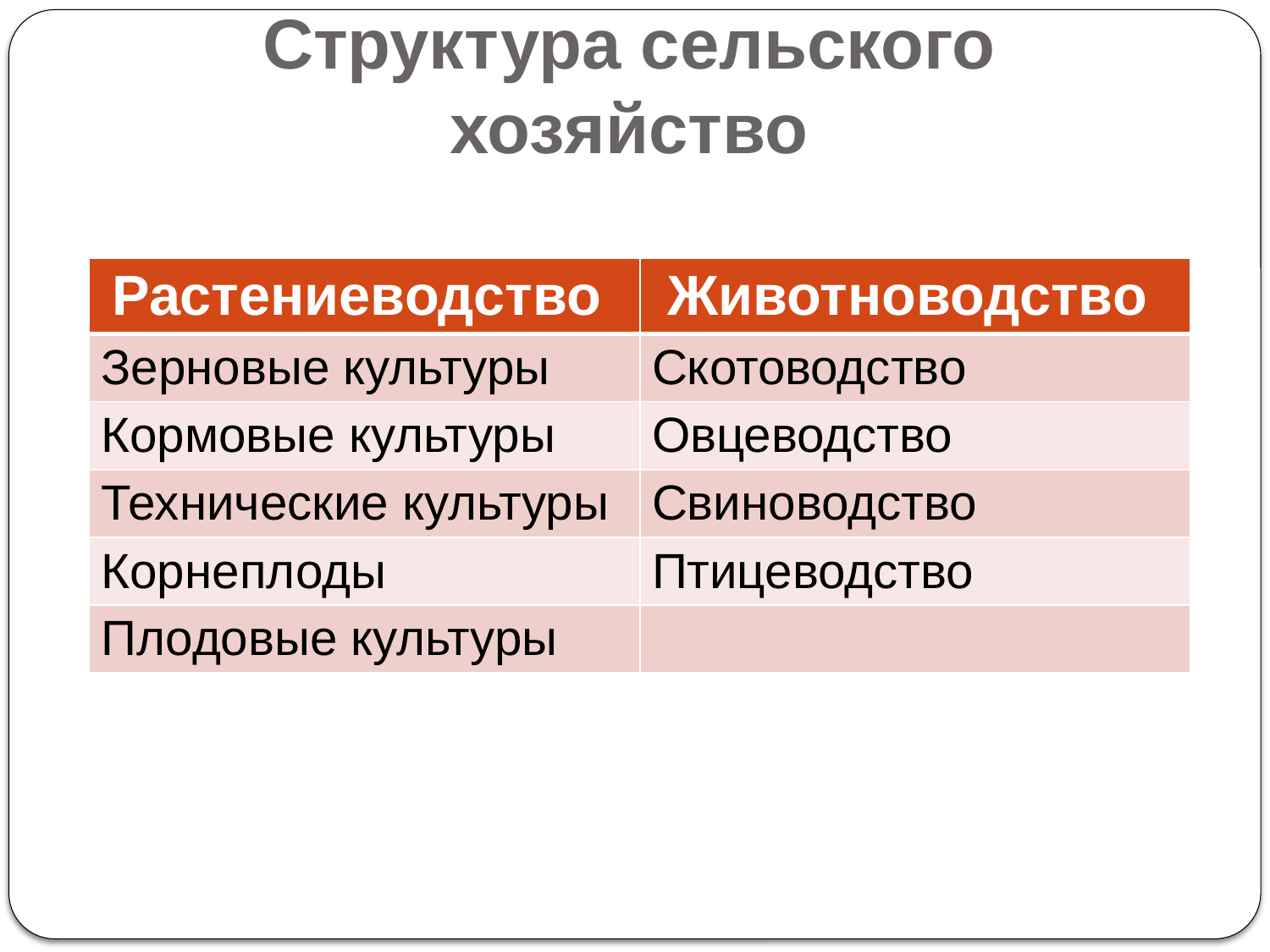

# Структура сельского хозяйство
| Растениеводство | Животноводство |
| --- | --- |
| Зерновые культуры | Скотоводство |
| Кормовые культуры | Овцеводство |
| Технические культуры | Свиноводство |
| Корнеплоды | Птицеводство |
| Плодовые культуры |  |